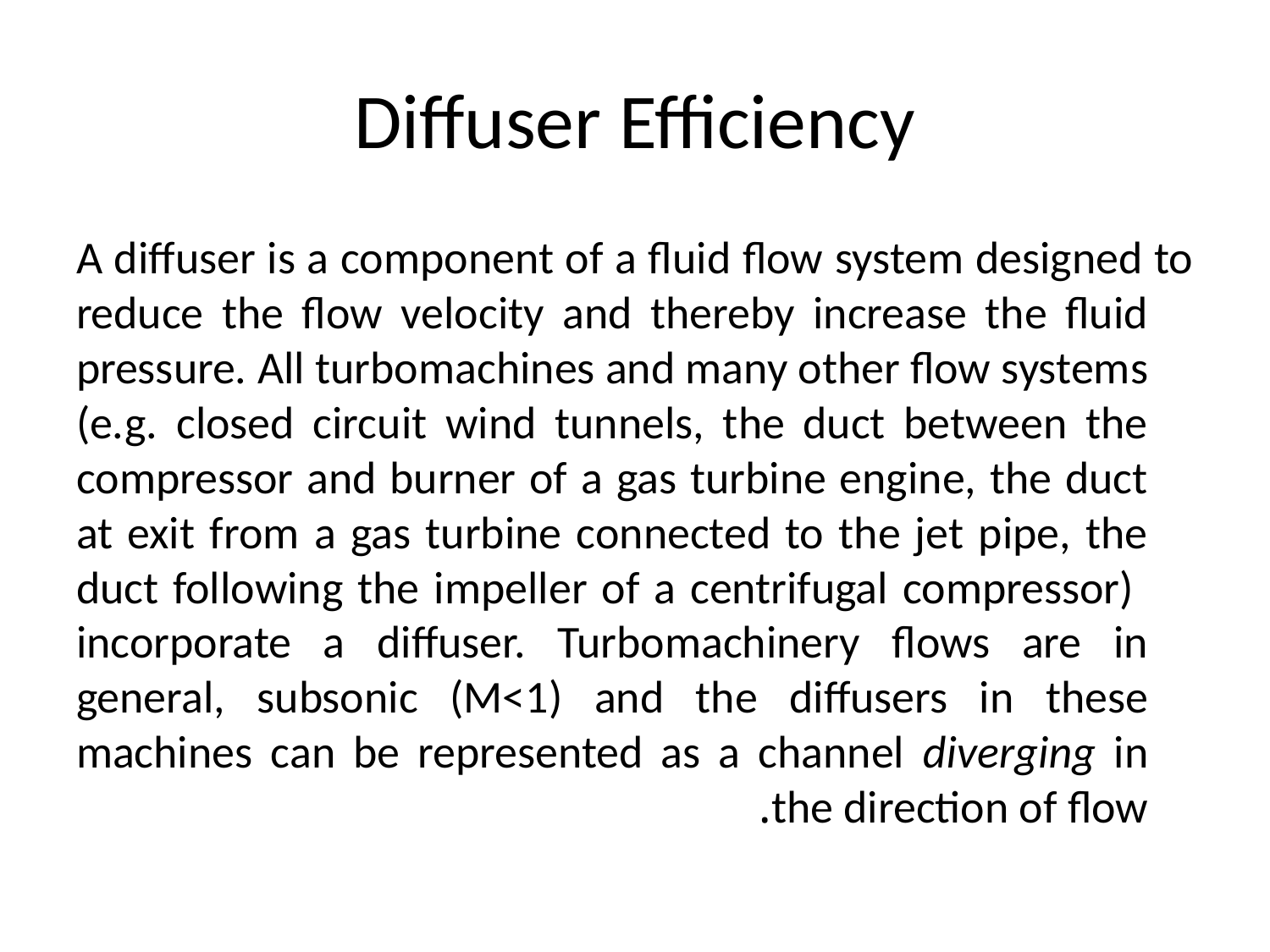

# Diffuser Efficiency
A diffuser is a component of a fluid flow system designed to reduce the flow velocity and thereby increase the fluid pressure. All turbomachines and many other flow systems (e.g. closed circuit wind tunnels, the duct between the compressor and burner of a gas turbine engine, the duct at exit from a gas turbine connected to the jet pipe, the duct following the impeller of a centrifugal compressor)  incorporate a diffuser. Turbomachinery flows are in general, subsonic (M<1) and the diffusers in these machines can be represented as a channel diverging in the direction of flow.